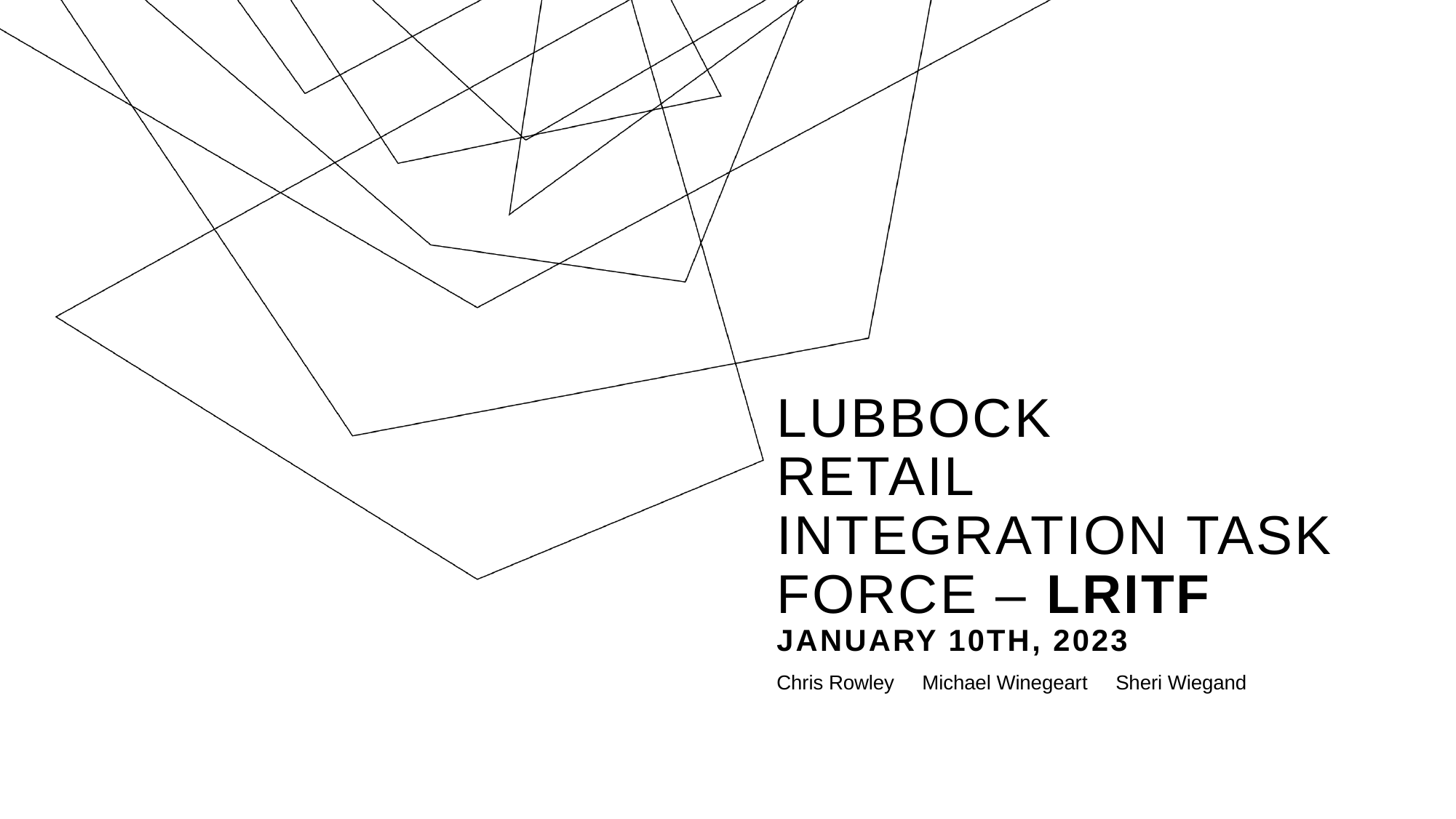

# Lubbock Retail Integration Task Force – LRITF January 10th, 2023
Chris Rowley     Michael Winegeart     Sheri Wiegand